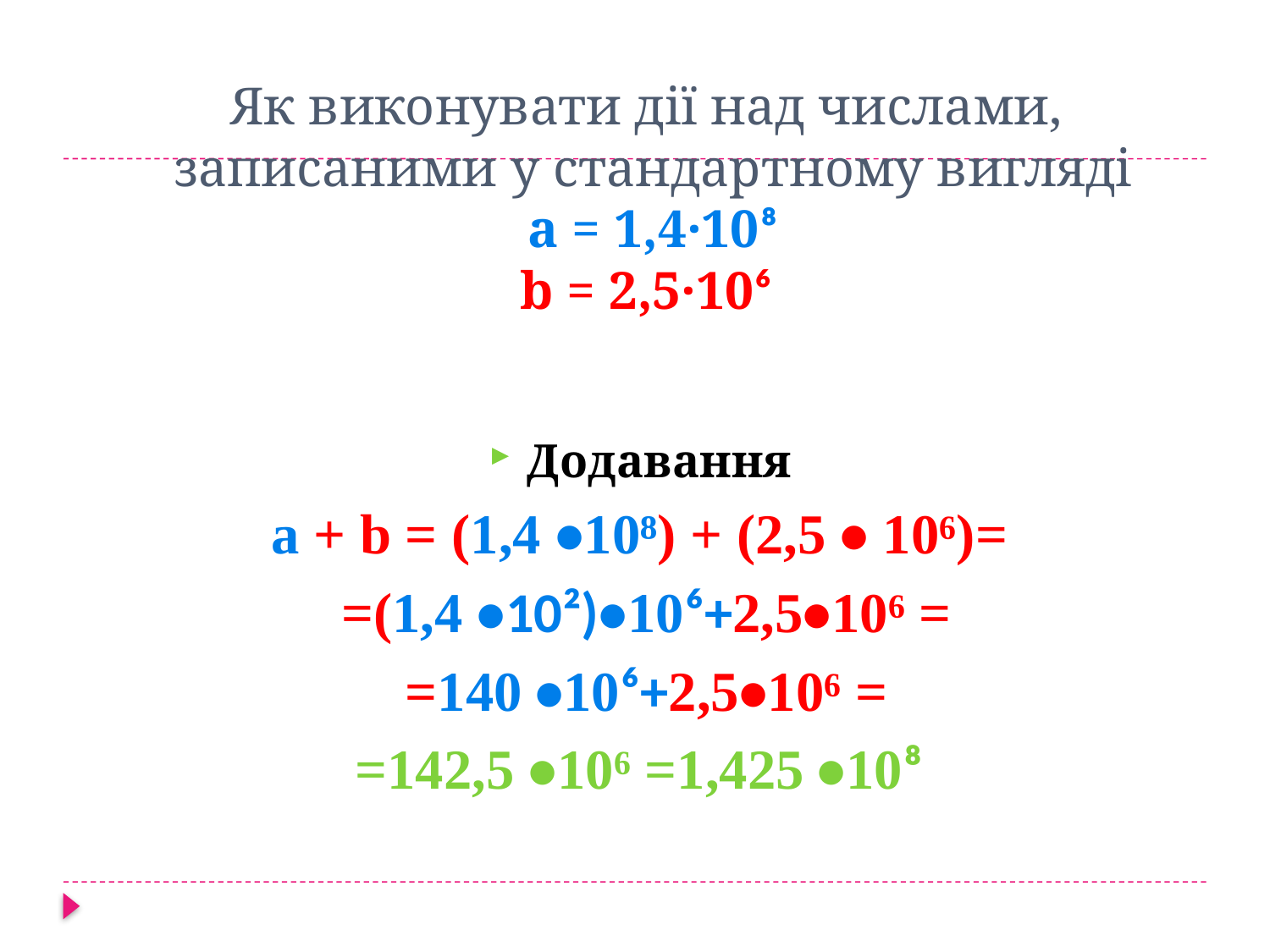

# Як виконувати дії над числами, записаними у стандартному вигляді а = 1,4·10⁸ b = 2,5·10⁶
Додавання
а + b = (1,4 •10⁸) + (2,5 • 10⁶)=
=(1,4 •10²)•10⁶+2,5•10⁶ =
=140 •10⁶+2,5•10⁶ =
=142,5 •10⁶ =1,425 •10⁸